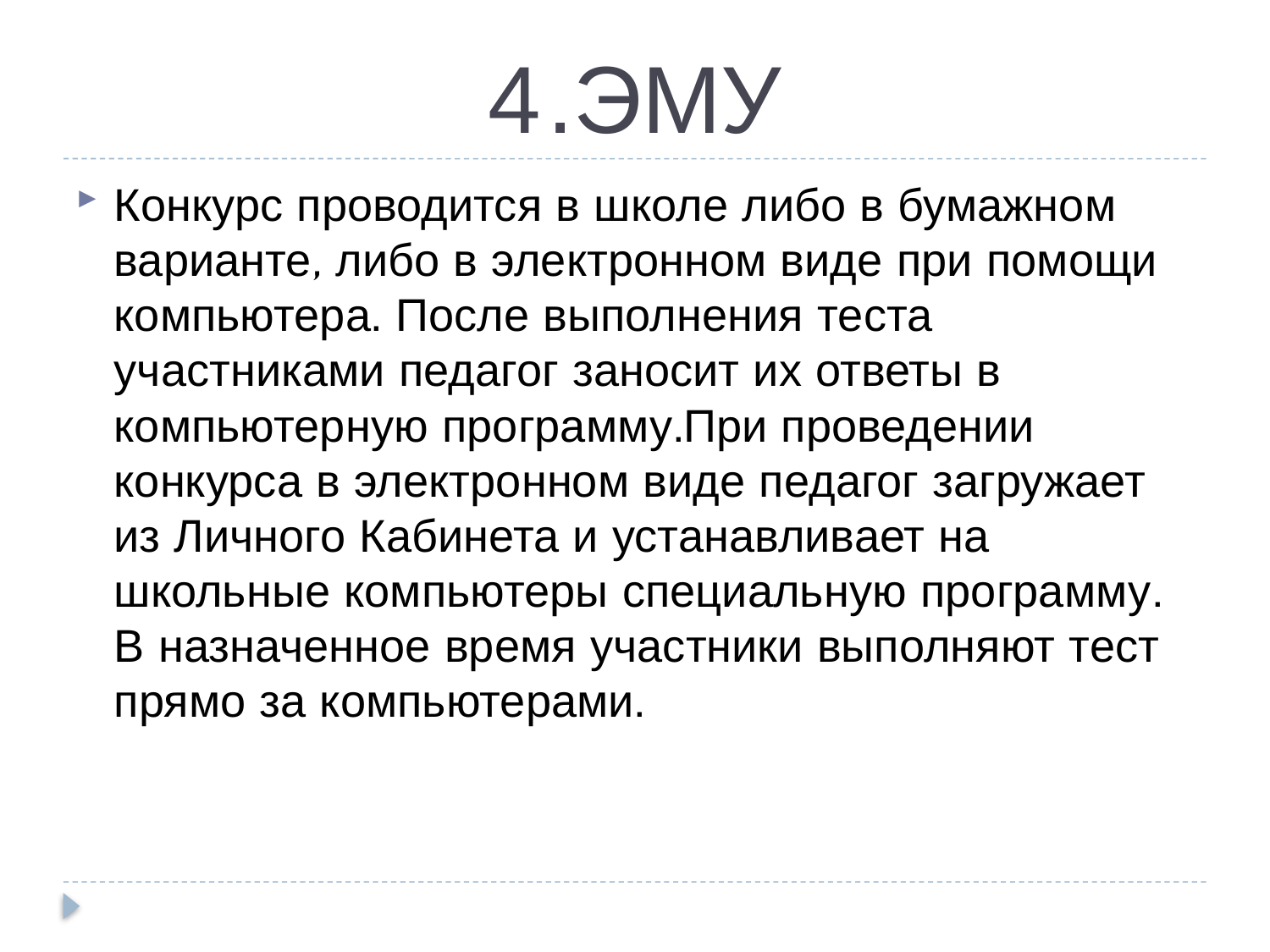

# 4.ЭМУ
Конкурс проводится в школе либо в бумажном варианте, либо в электронном виде при помощи компьютера. После выполнения теста участниками педагог заносит их ответы в компьютерную программу.При проведении конкурса в электронном виде педагог загружает из Личного Кабинета и устанавливает на школьные компьютеры специальную программу. В назначенное время участники выполняют тест прямо за компьютерами.